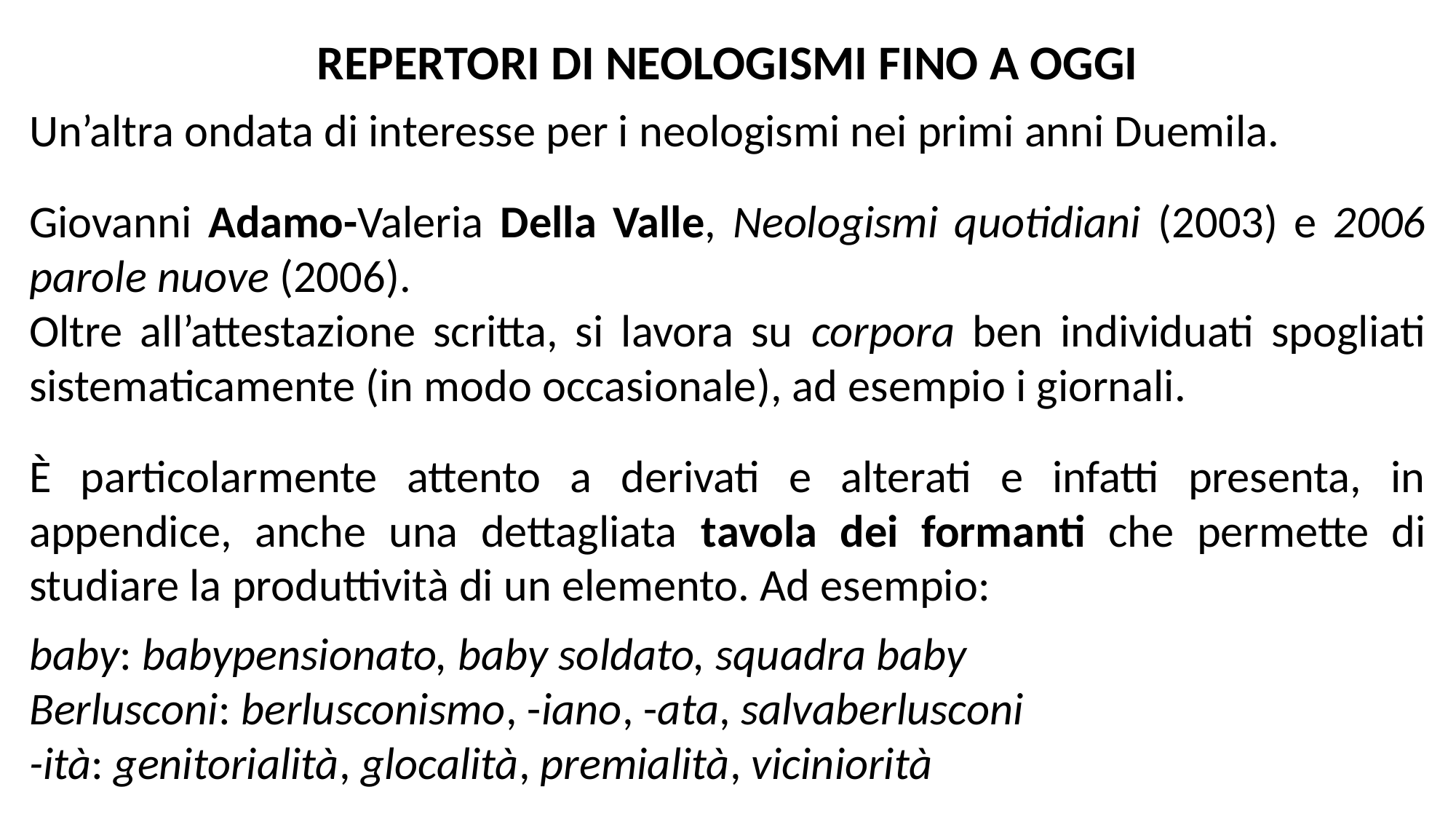

REPERTORI DI NEOLOGISMI FINO A OGGI
Un’altra ondata di interesse per i neologismi nei primi anni Duemila.

Giovanni Adamo-Valeria Della Valle, Neologismi quotidiani (2003) e 2006 parole nuove (2006).
Oltre all’attestazione scritta, si lavora su corpora ben individuati spogliati sistematicamente (in modo occasionale), ad esempio i giornali.

È particolarmente attento a derivati e alterati e infatti presenta, in appendice, anche una dettagliata tavola dei formanti che permette di studiare la produttività di un elemento. Ad esempio:

baby: babypensionato, baby soldato, squadra baby
Berlusconi: berlusconismo, -iano, -ata, salvaberlusconi
-ità: genitorialità, glocalità, premialità, viciniorità